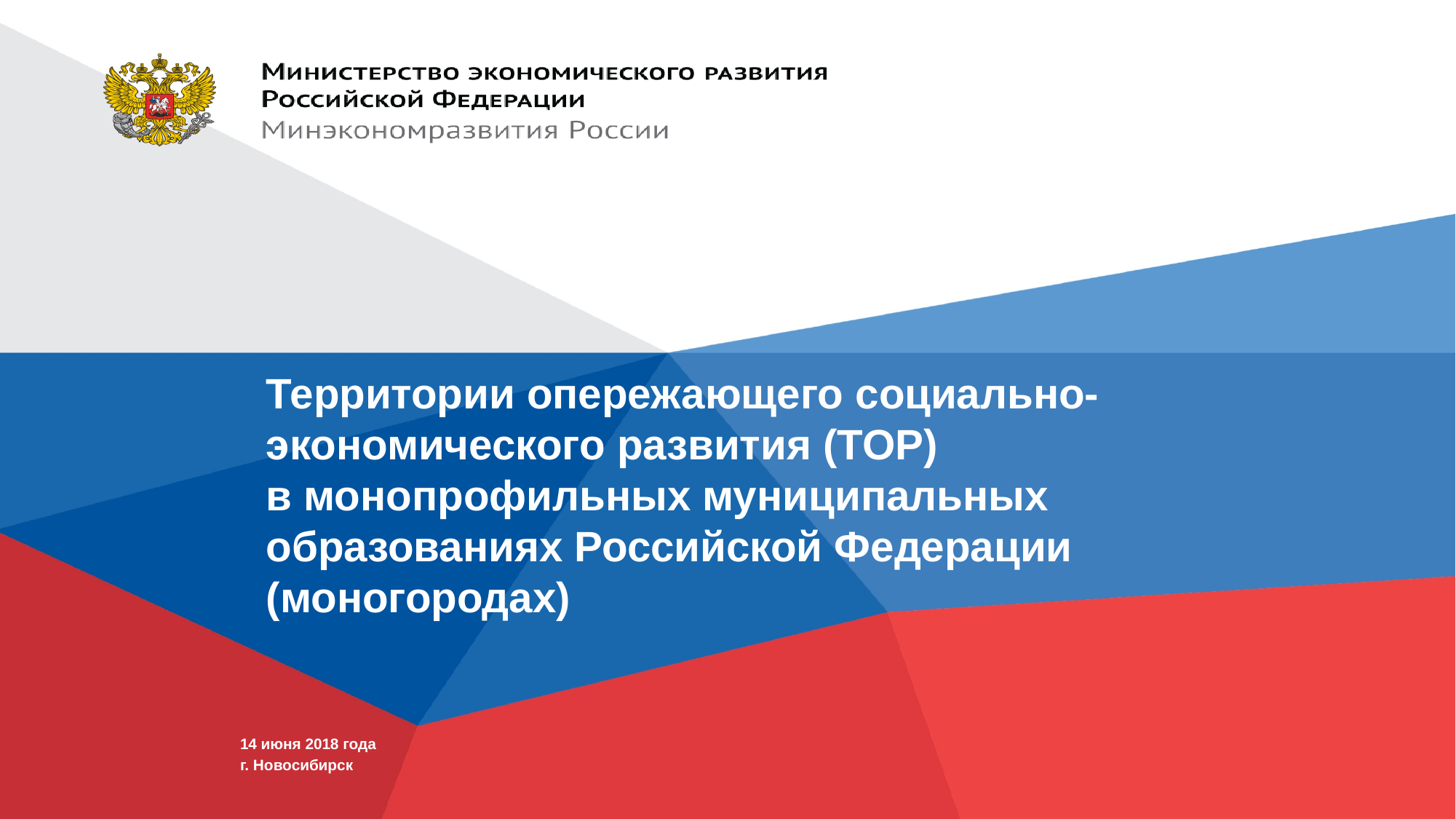

# Территории опережающего социально-экономического развития (ТОР) в монопрофильных муниципальных образованиях Российской Федерации (моногородах)

14 июня 2018 года
г. Новосибирск